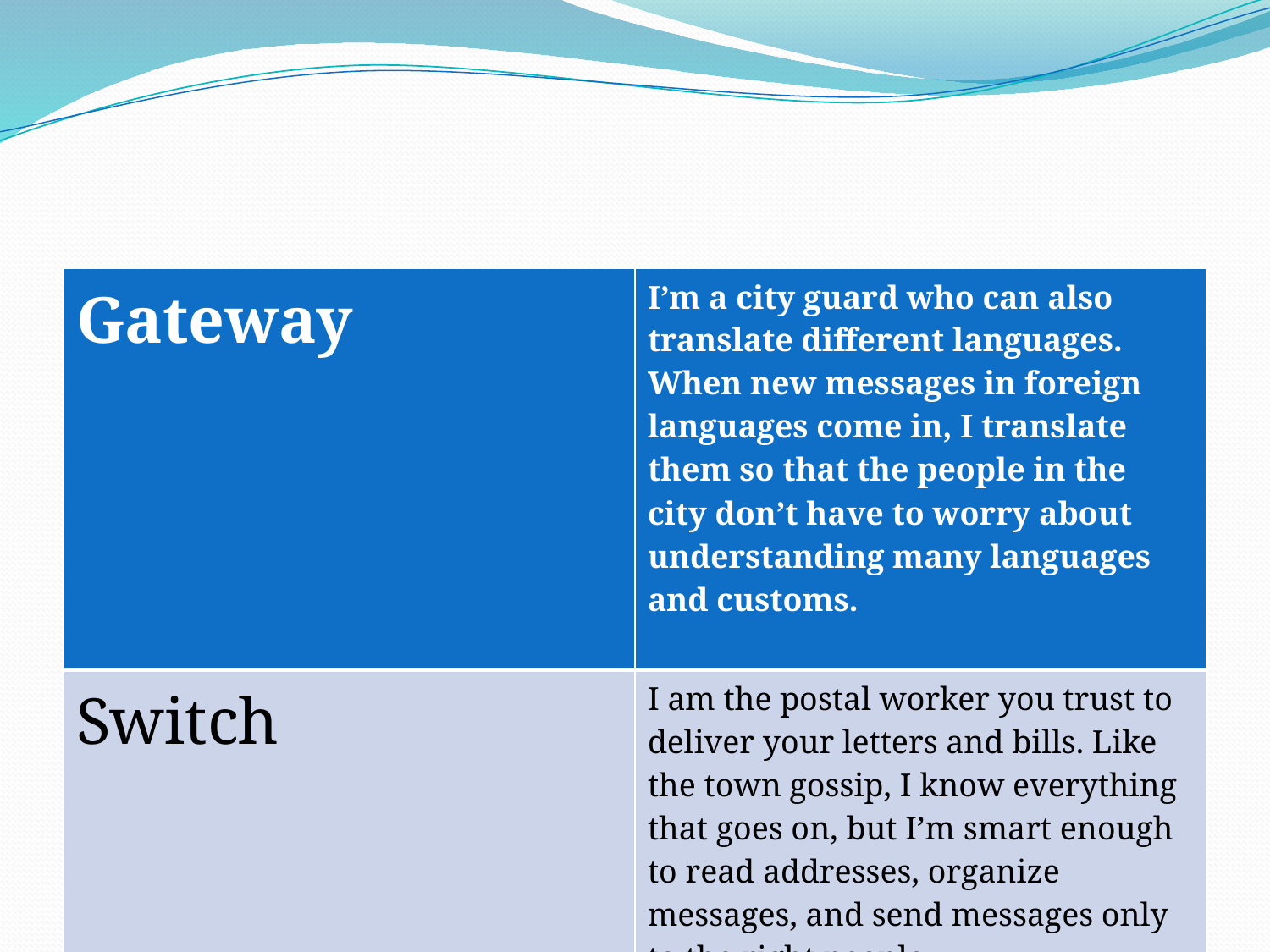

#
| Gateway | I’m a city guard who can also translate different languages. When new messages in foreign languages come in, I translate them so that the people in the city don’t have to worry about understanding many languages and customs. |
| --- | --- |
| Switch | I am the postal worker you trust to deliver your letters and bills. Like the town gossip, I know everything that goes on, but I’m smart enough to read addresses, organize messages, and send messages only to the right people. |